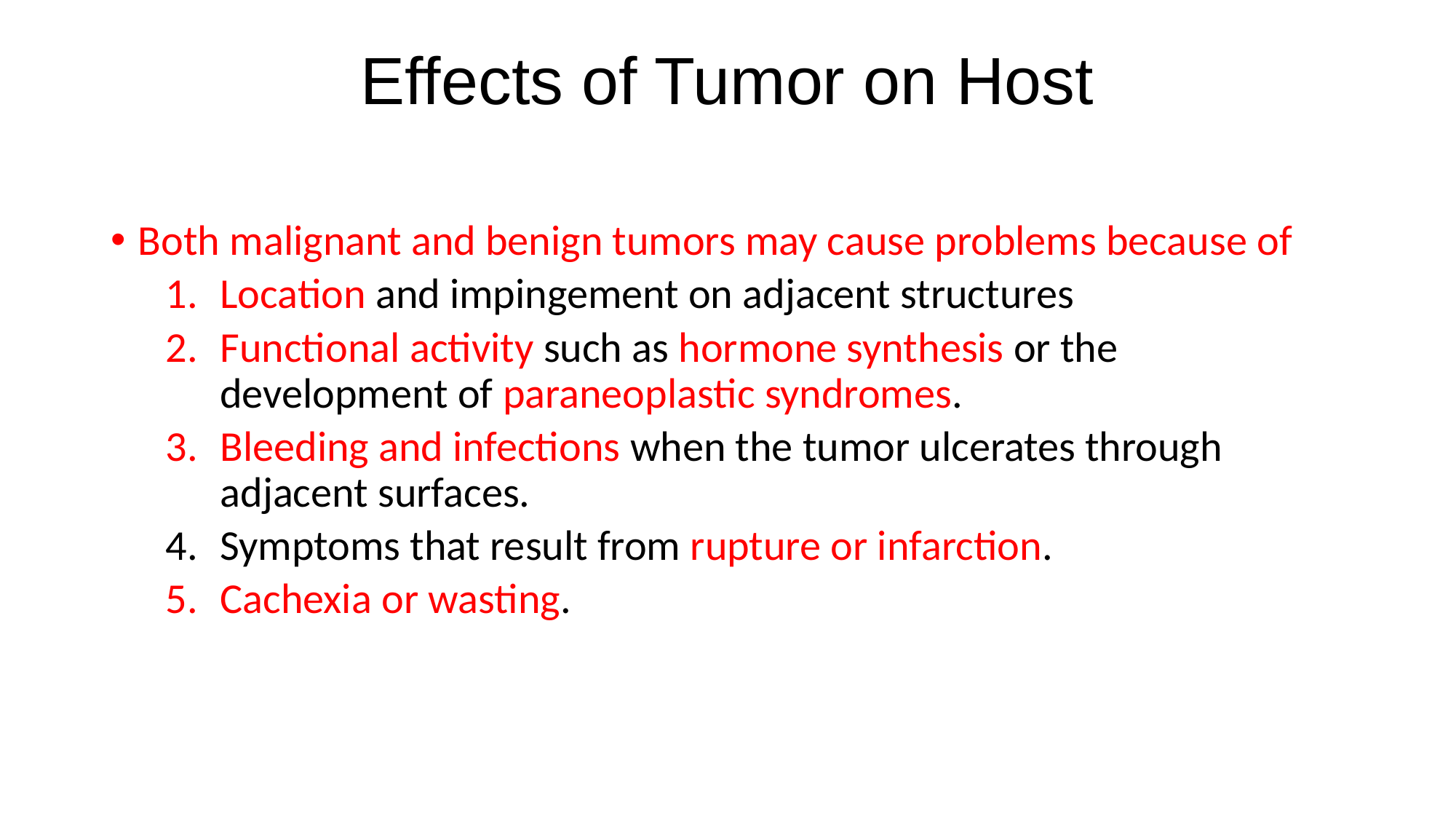

# Effects of Tumor on Host

Both malignant and benign tumors may cause problems because of
Location and impingement on adjacent structures
Functional activity such as hormone synthesis or the development of paraneoplastic syndromes.
Bleeding and infections when the tumor ulcerates through adjacent surfaces.
Symptoms that result from rupture or infarction.
Cachexia or wasting.